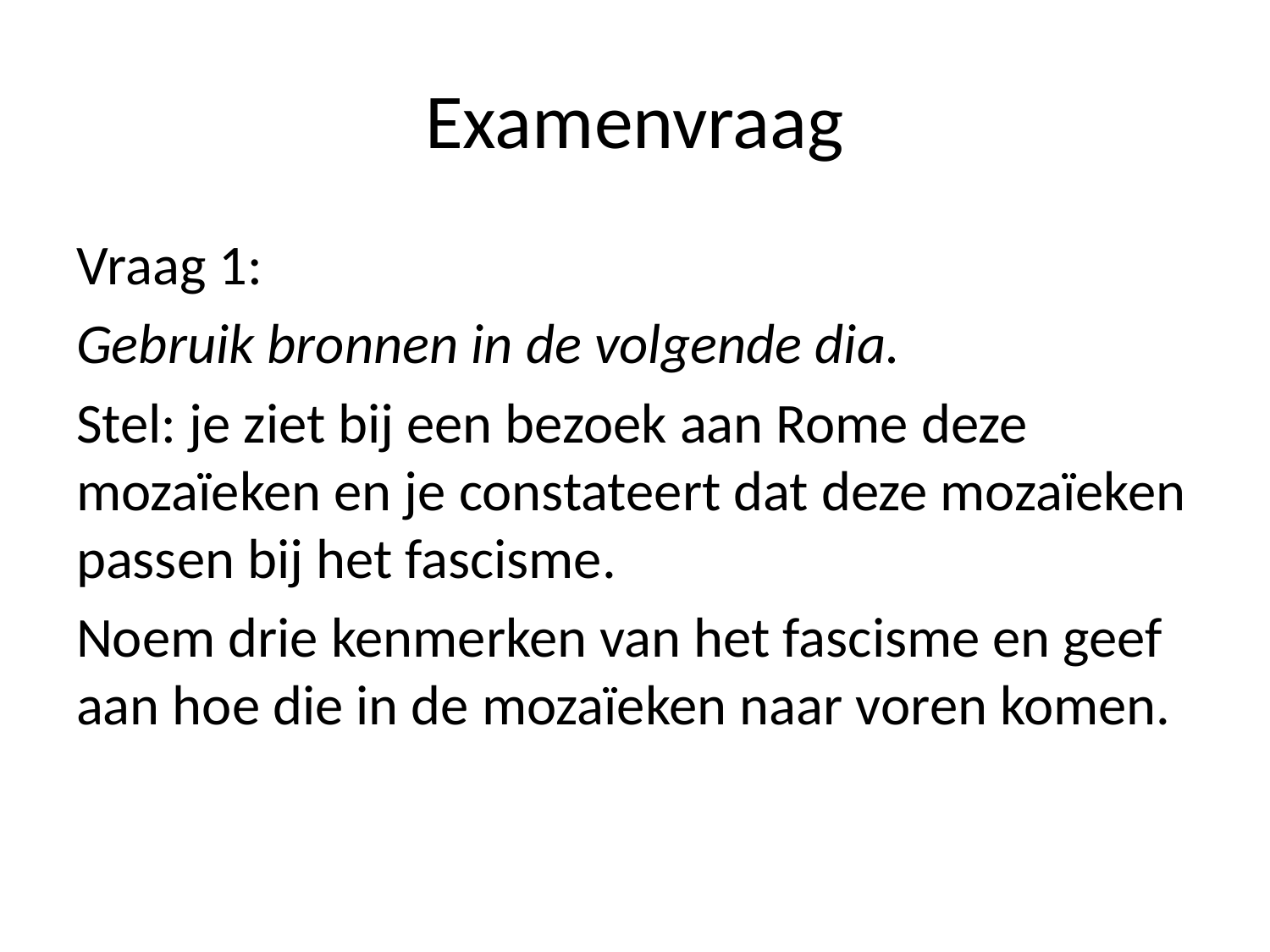

# Examenvraag
Vraag 1:
Gebruik bronnen in de volgende dia.
Stel: je ziet bij een bezoek aan Rome deze mozaïeken en je constateert dat deze mozaïeken passen bij het fascisme.
Noem drie kenmerken van het fascisme en geef aan hoe die in de mozaïeken naar voren komen.